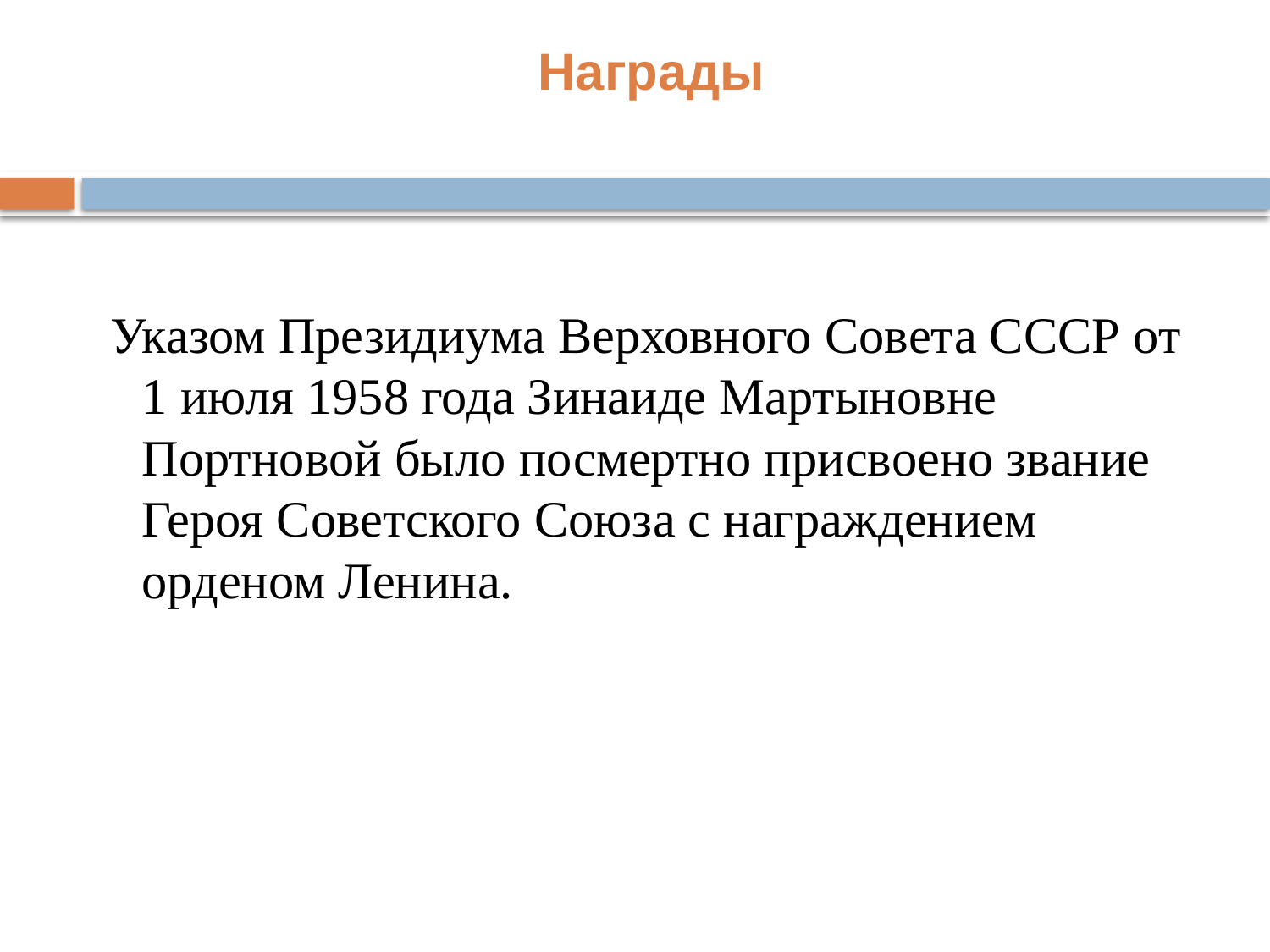

# Награды

 Указом Президиума Верховного Совета СССР от 1 июля 1958 года Зинаиде Мартыновне Портновой было посмертно присвоено звание Героя Советского Союза с награждением орденом Ленина.